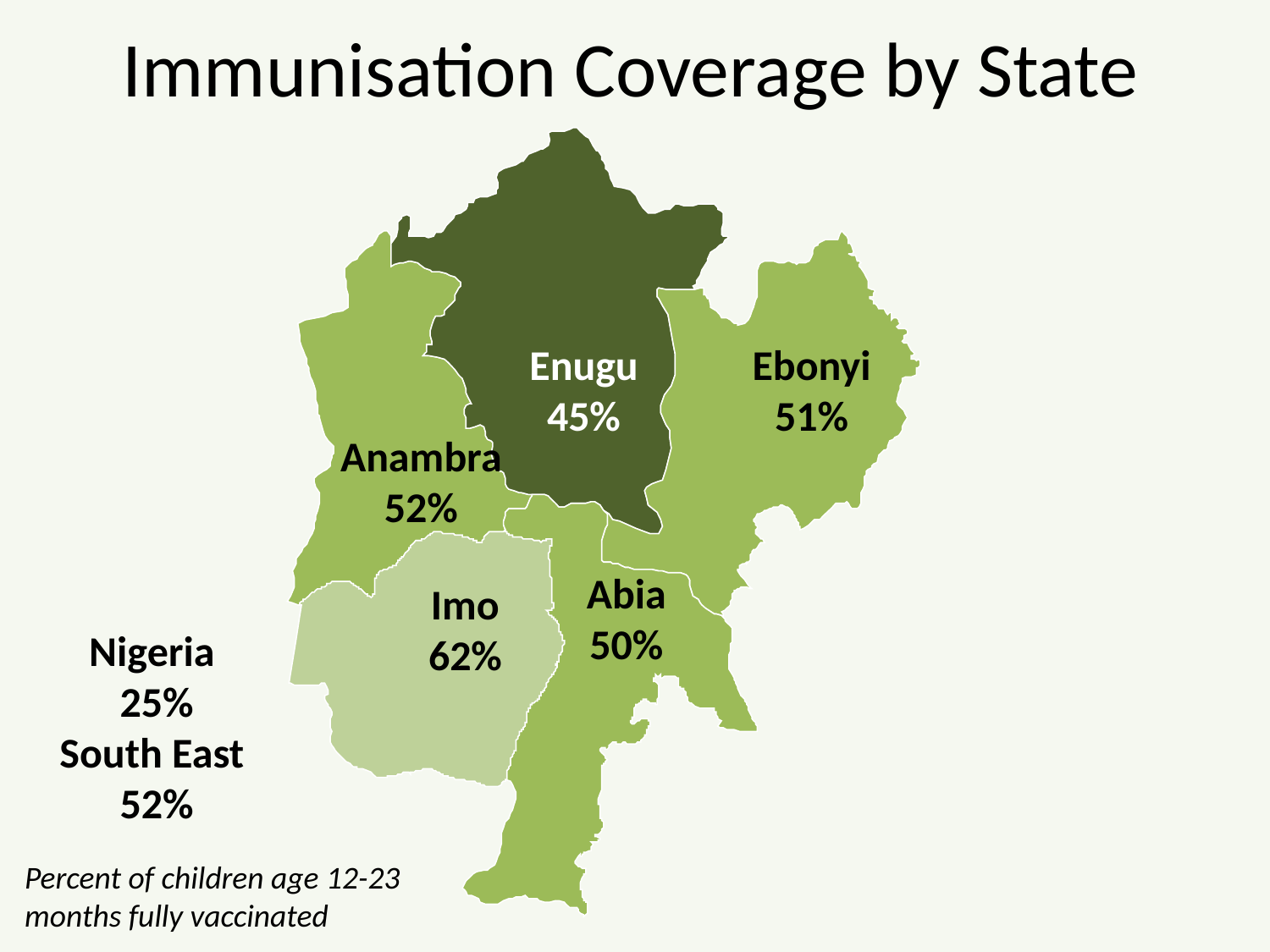

# Immunisation Coverage by State

Enugu
45%
Ebonyi
51%
Anambra
52%
Abia
50%
Imo
62%
Nigeria
25%
South East
52%
Percent of children age 12-23
months fully vaccinated